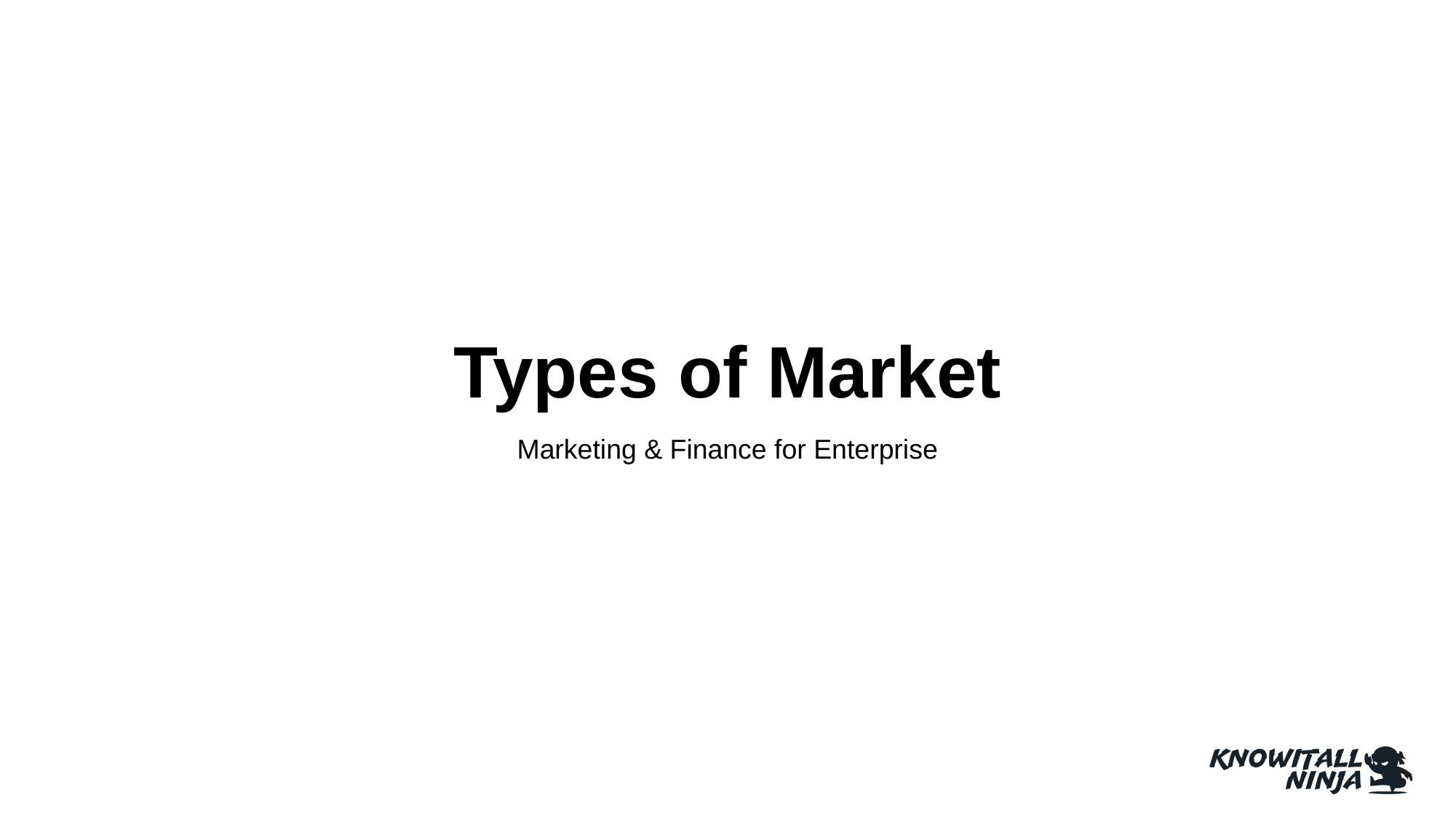

# Types of Market
Marketing & Finance for Enterprise